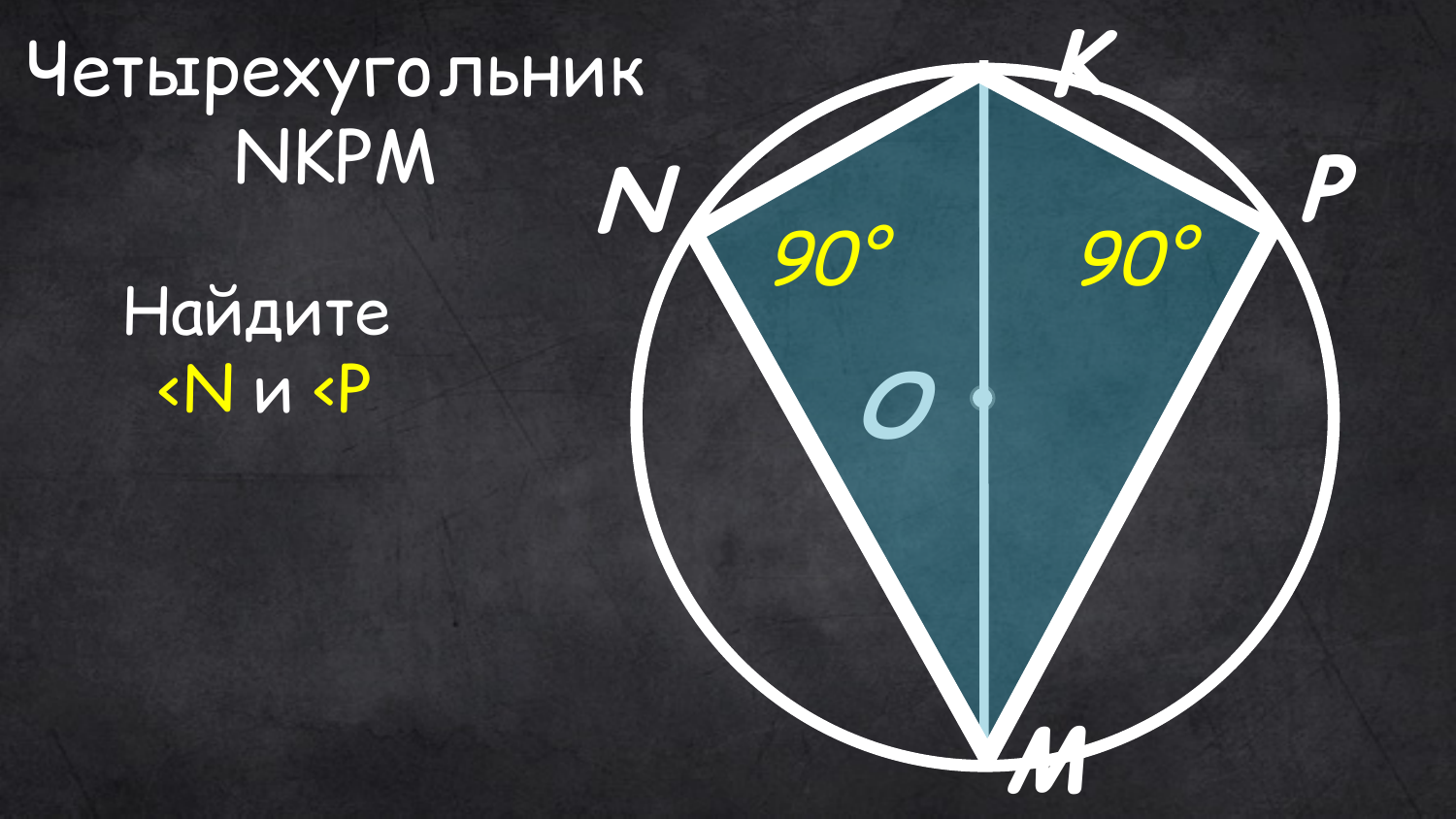

Четырехугольник
NKPM
K

P
N
90°
90°
# Найдите <N и <P
O

M